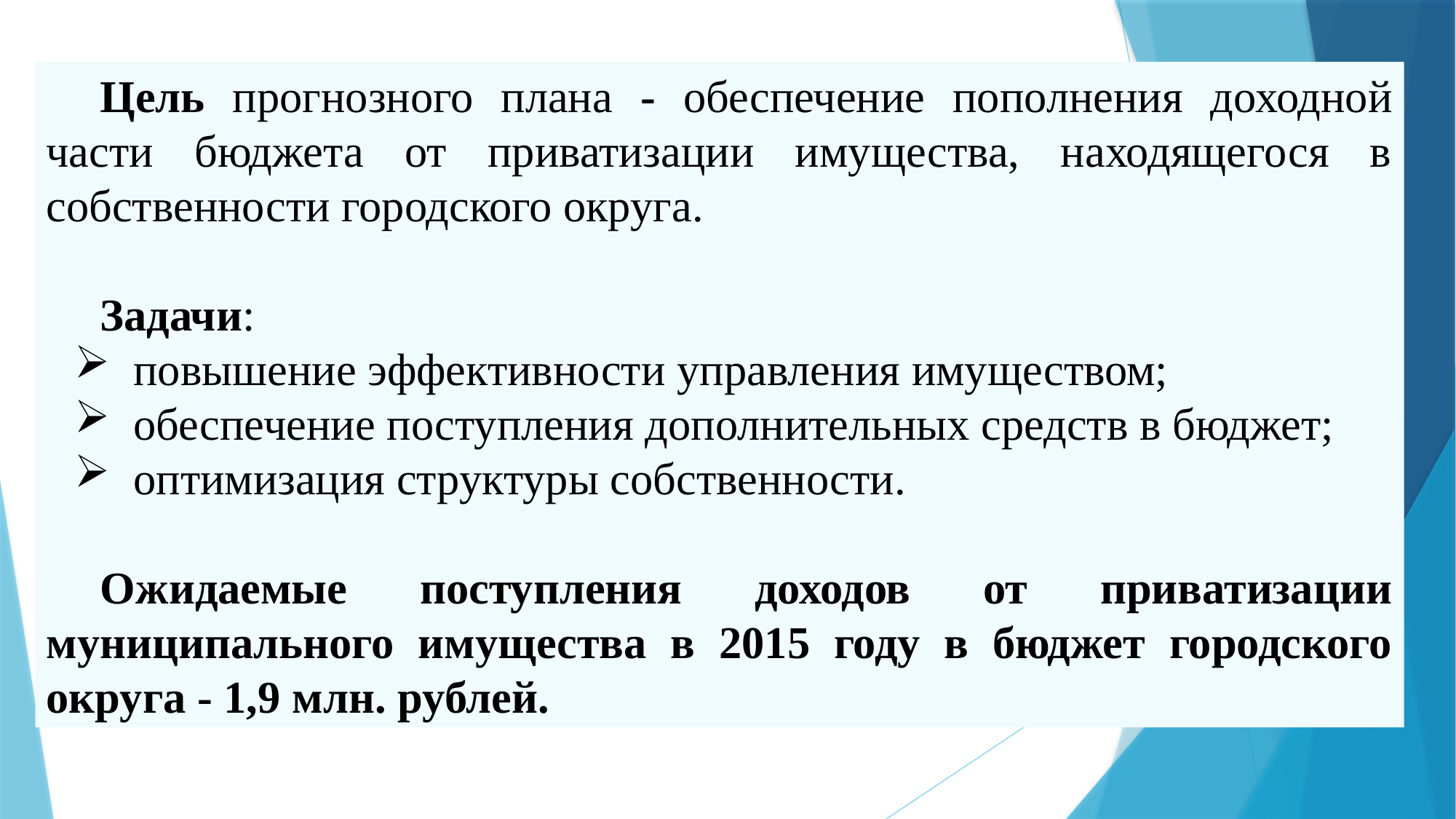

Цель прогнозного плана - обеспечение пополнения доходной части бюджета от приватизации имущества, находящегося в собственности городского округа.

Задачи:
  повышение эффективности управления имуществом;
  обеспечение поступления дополнительных средств в бюджет;
  оптимизация структуры собственности.

Ожидаемые поступления доходов от приватизации муниципального имущества в 2015 году в бюджет городского округа - 1,9 млн. рублей.